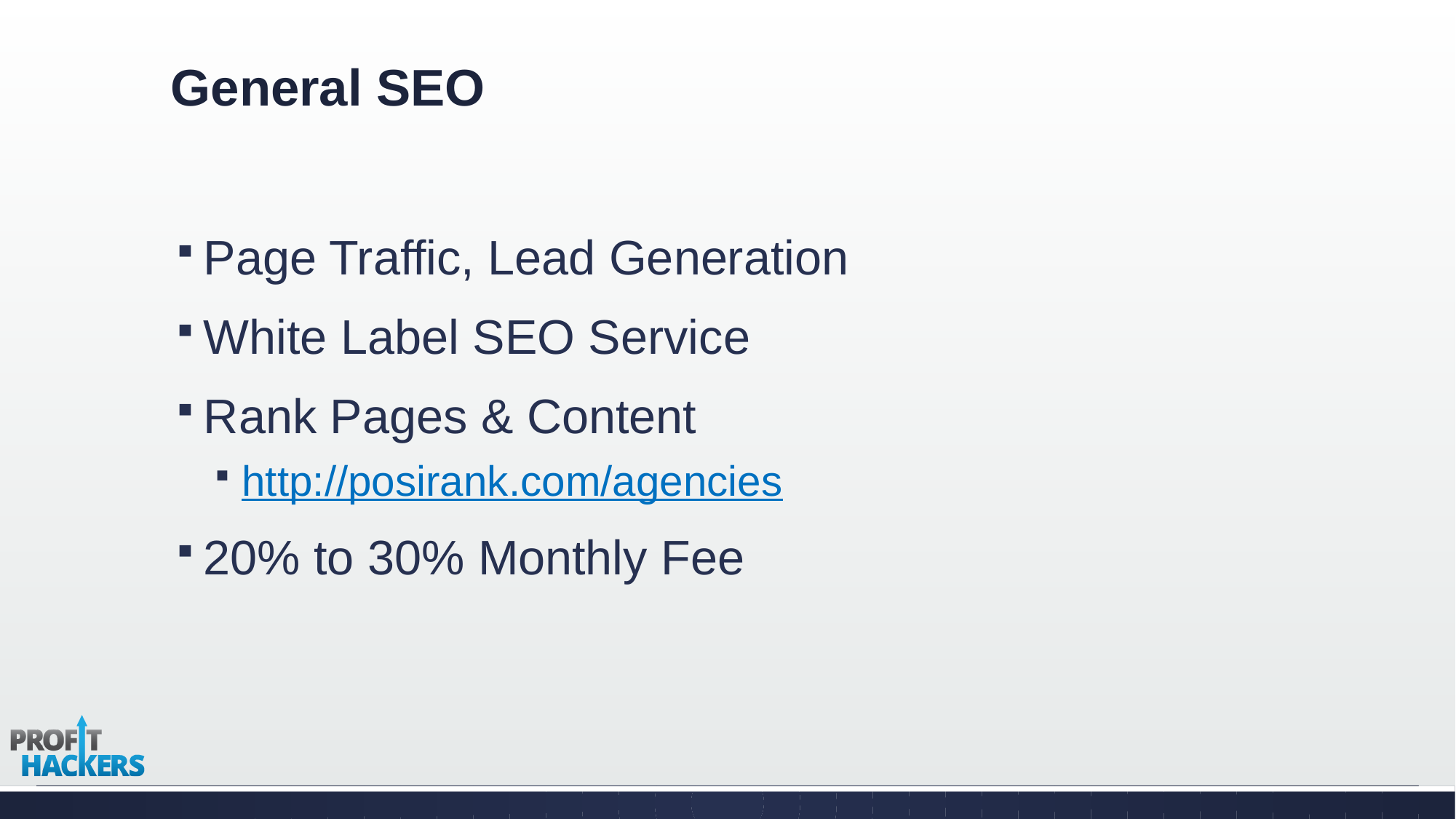

# General SEO
Page Traffic, Lead Generation
White Label SEO Service
Rank Pages & Content
http://posirank.com/agencies
20% to 30% Monthly Fee